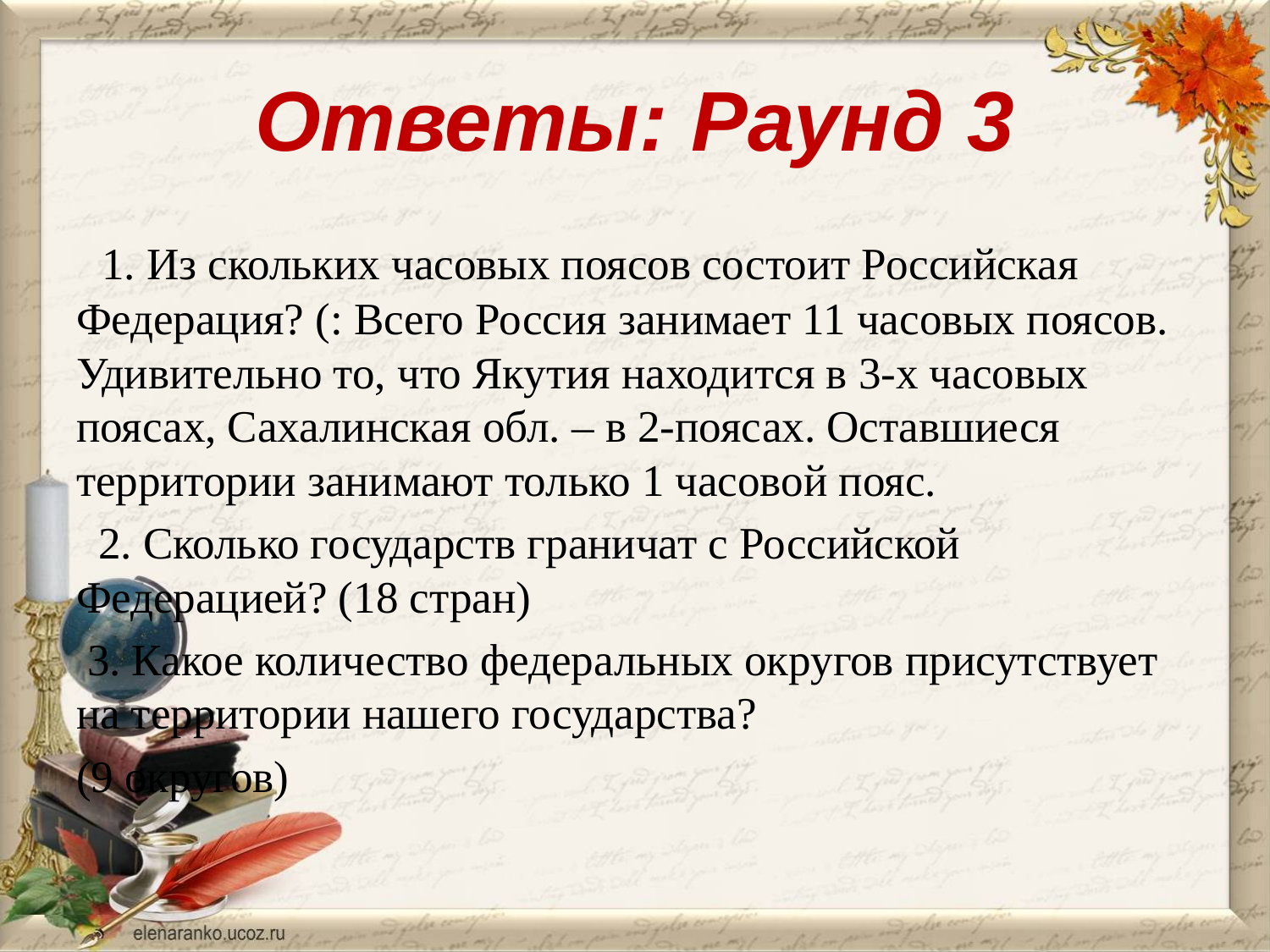

# Ответы: Раунд 3
  1. Из скольких часовых поясов состоит Российская Федерация? (: Всего Россия занимает 11 часовых поясов. Удивительно то, что Якутия находится в 3-х часовых поясах, Сахалинская обл. – в 2-поясах. Оставшиеся территории занимают только 1 часовой пояс.
  2. Сколько государств граничат с Российской Федерацией? (18 стран)
 3. Какое количество федеральных округов присутствует на территории нашего государства?
(9 округов)